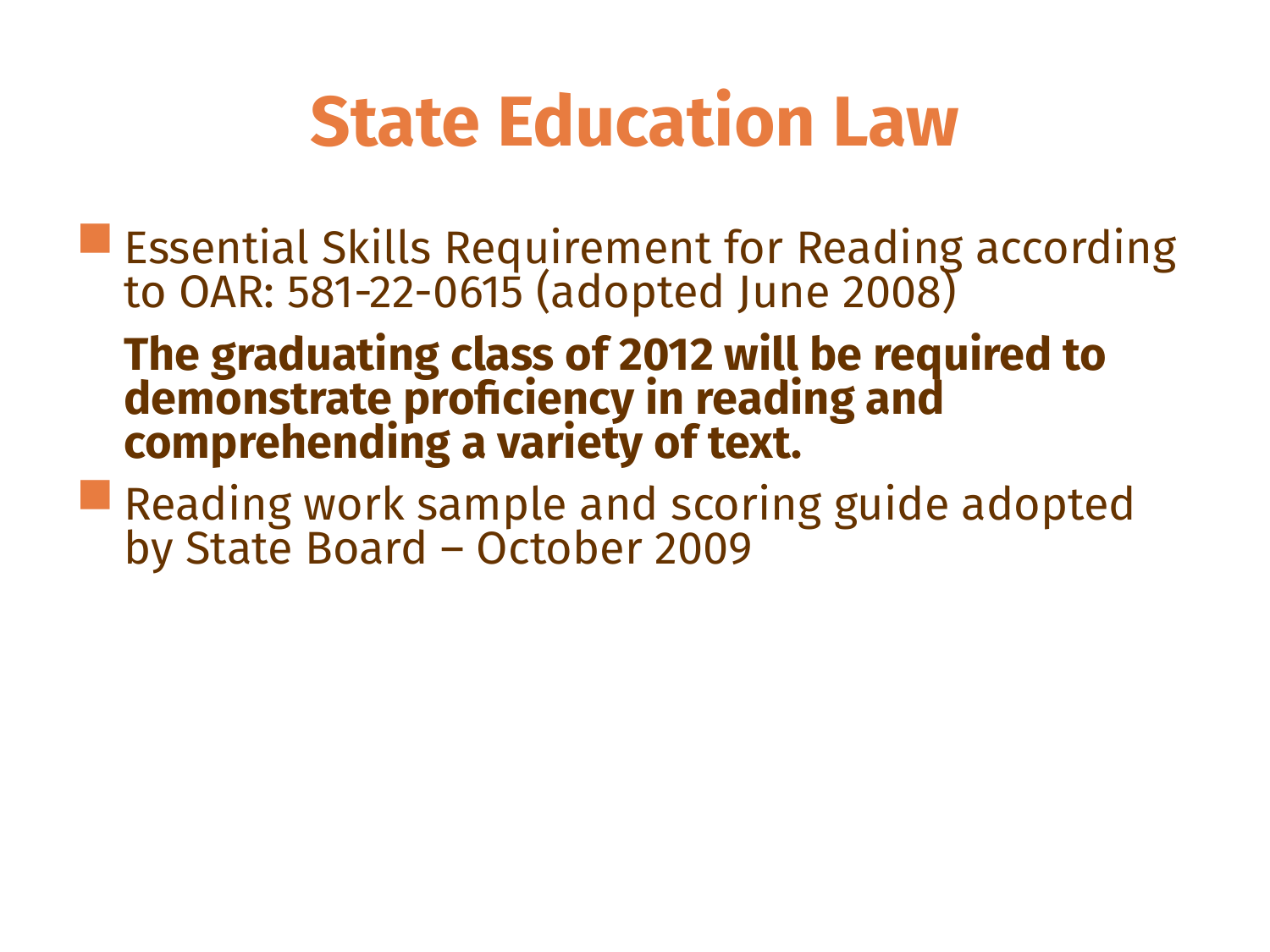

# State Education Law
Essential Skills Requirement for Reading according to OAR: 581-22-0615 (adopted June 2008)
	The graduating class of 2012 will be required to demonstrate proficiency in reading and comprehending a variety of text.
Reading work sample and scoring guide adopted by State Board – October 2009